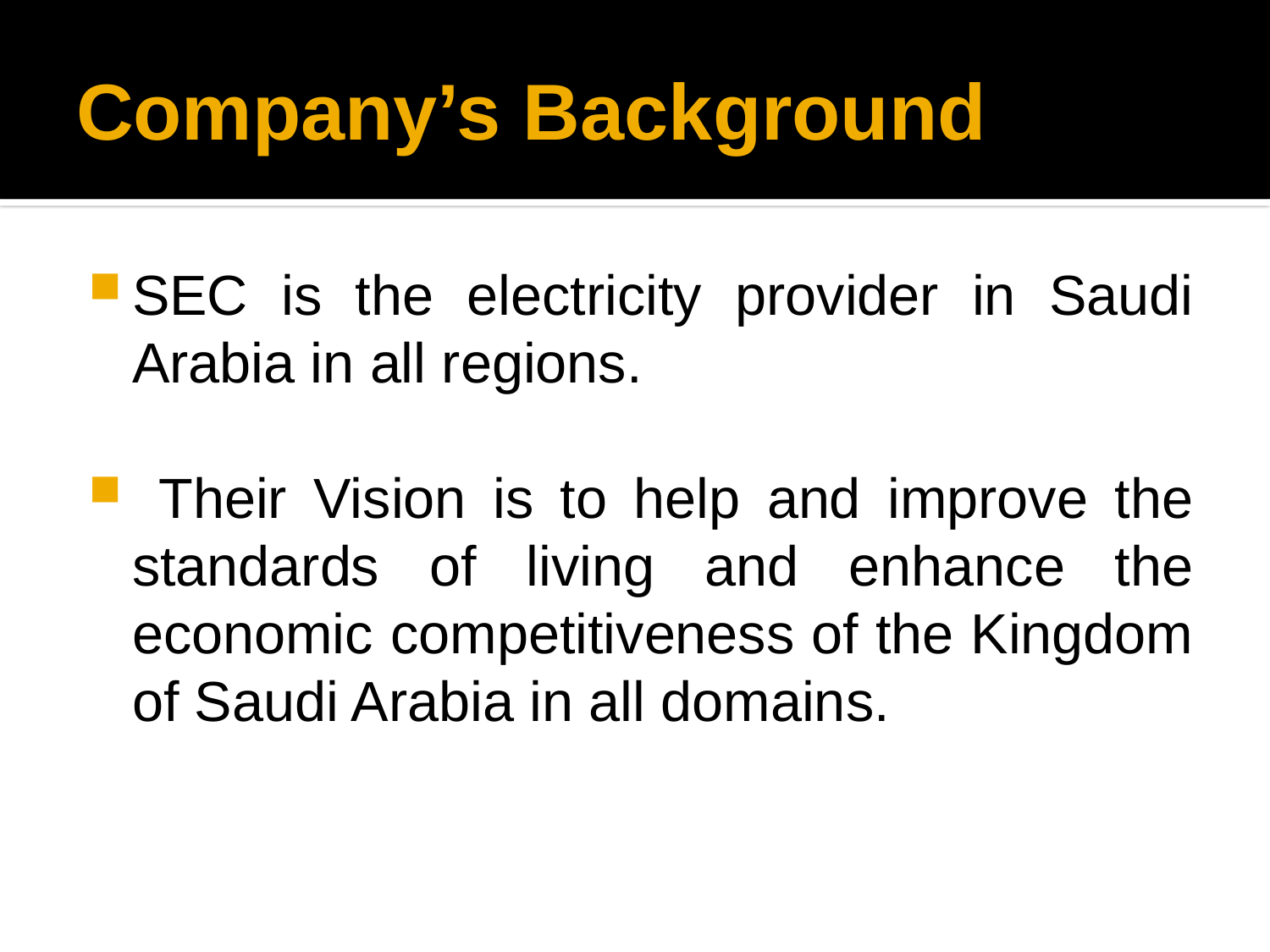

# Company’s Background
SEC is the electricity provider in Saudi Arabia in all regions.

 Their Vision is to help and improve the standards of living and enhance the economic competitiveness of the Kingdom of Saudi Arabia in all domains.